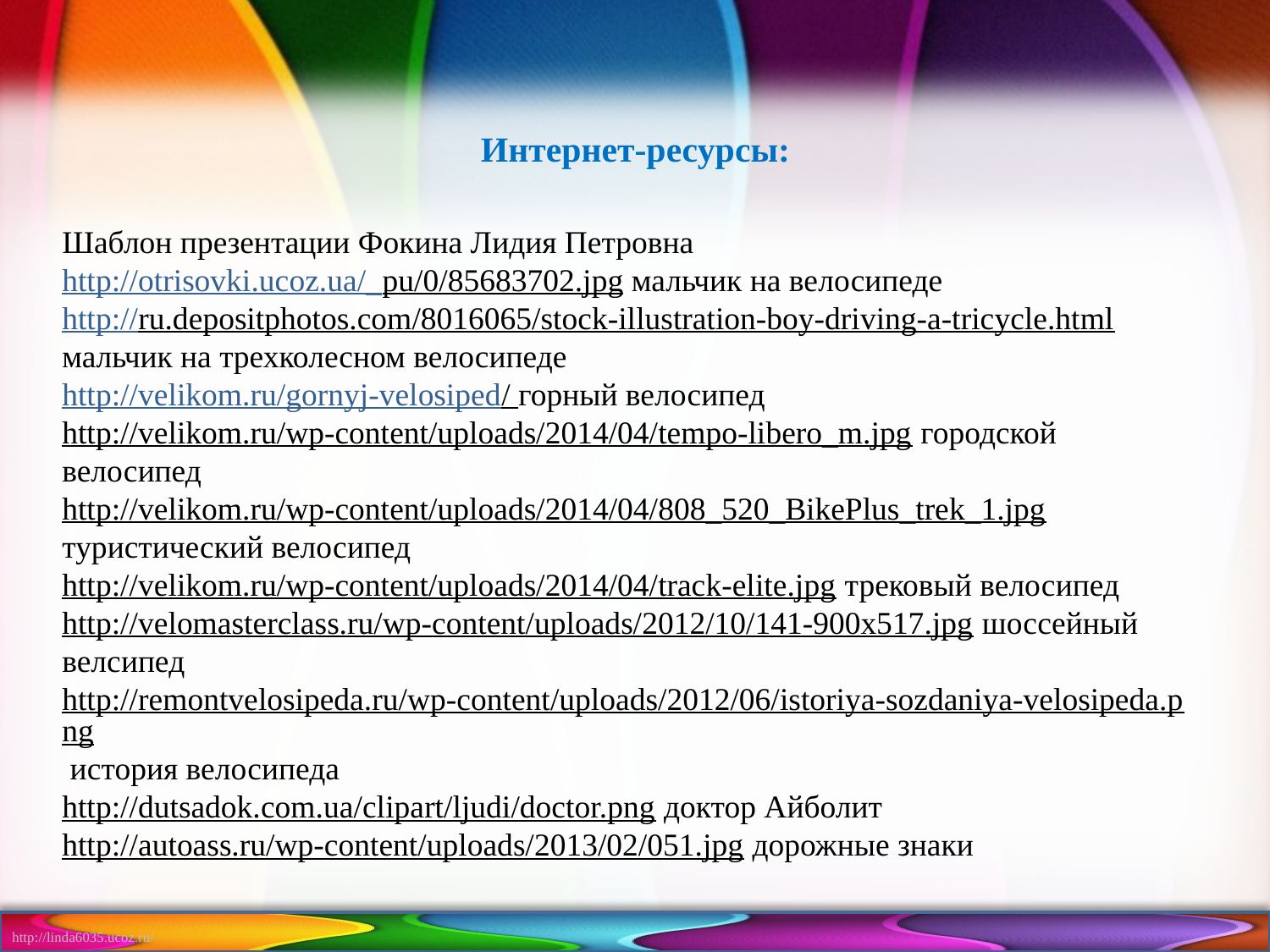

Интернет-ресурсы:

Шаблон презентации Фокина Лидия Петровна
http://otrisovki.ucoz.ua/_pu/0/85683702.jpg мальчик на велосипеде
http://ru.depositphotos.com/8016065/stock-illustration-boy-driving-a-tricycle.html мальчик на трехколесном велосипеде
http://velikom.ru/gornyj-velosiped/ горный велосипед
http://velikom.ru/wp-content/uploads/2014/04/tempo-libero_m.jpg городской велосипед
http://velikom.ru/wp-content/uploads/2014/04/808_520_BikePlus_trek_1.jpg туристический велосипед
http://velikom.ru/wp-content/uploads/2014/04/track-elite.jpg трековый велосипед
http://velomasterclass.ru/wp-content/uploads/2012/10/141-900x517.jpg шоссейный велсипед
http://remontvelosipeda.ru/wp-content/uploads/2012/06/istoriya-sozdaniya-velosipeda.png история велосипеда
http://dutsadok.com.ua/clipart/ljudi/doctor.png доктор Айболит
http://autoass.ru/wp-content/uploads/2013/02/051.jpg дорожные знаки